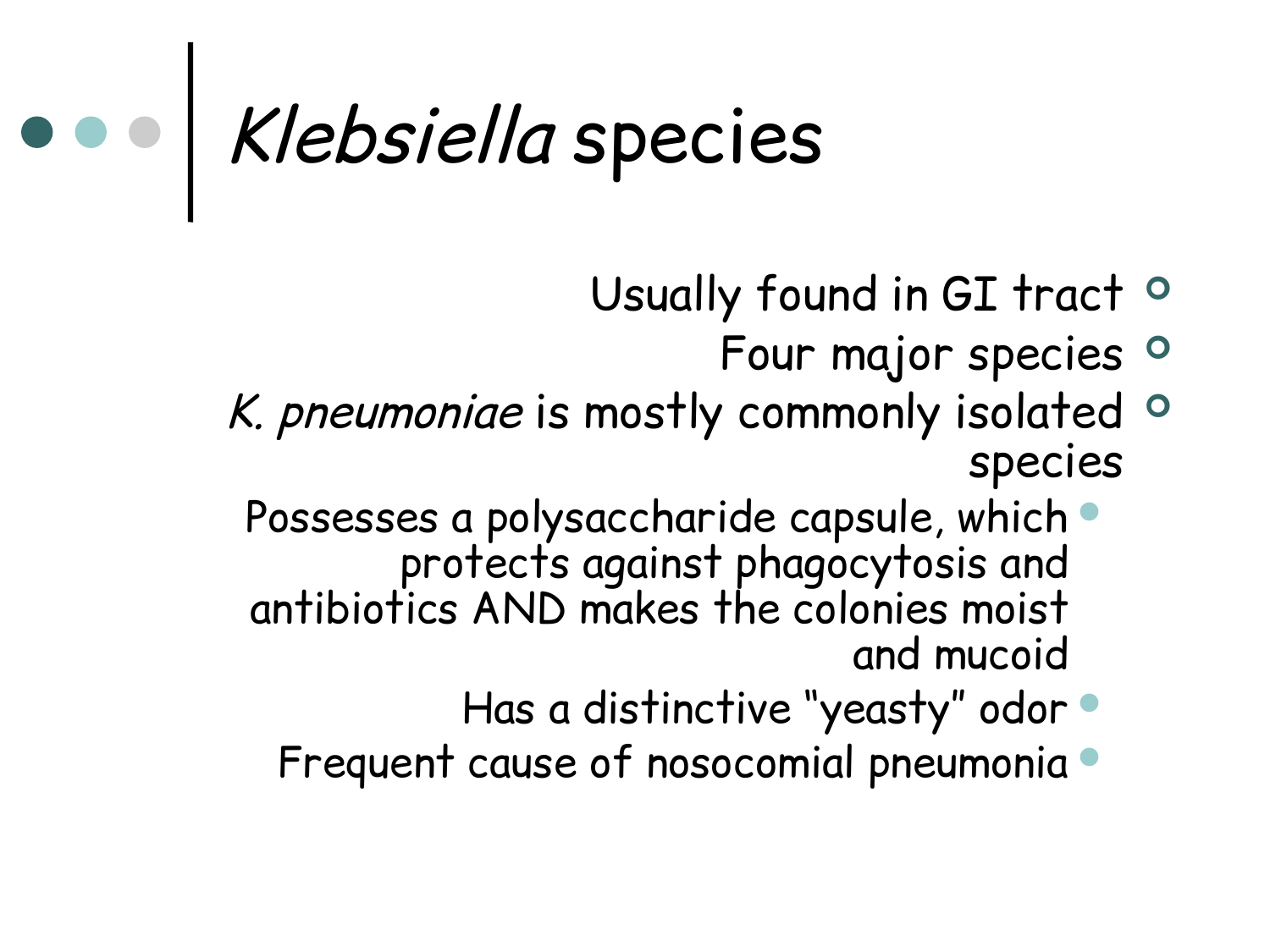

# Klebsiella species
Usually found in GI tract
Four major species
K. pneumoniae is mostly commonly isolated species
Possesses a polysaccharide capsule, which protects against phagocytosis and antibiotics AND makes the colonies moist and mucoid
Has a distinctive “yeasty” odor
Frequent cause of nosocomial pneumonia